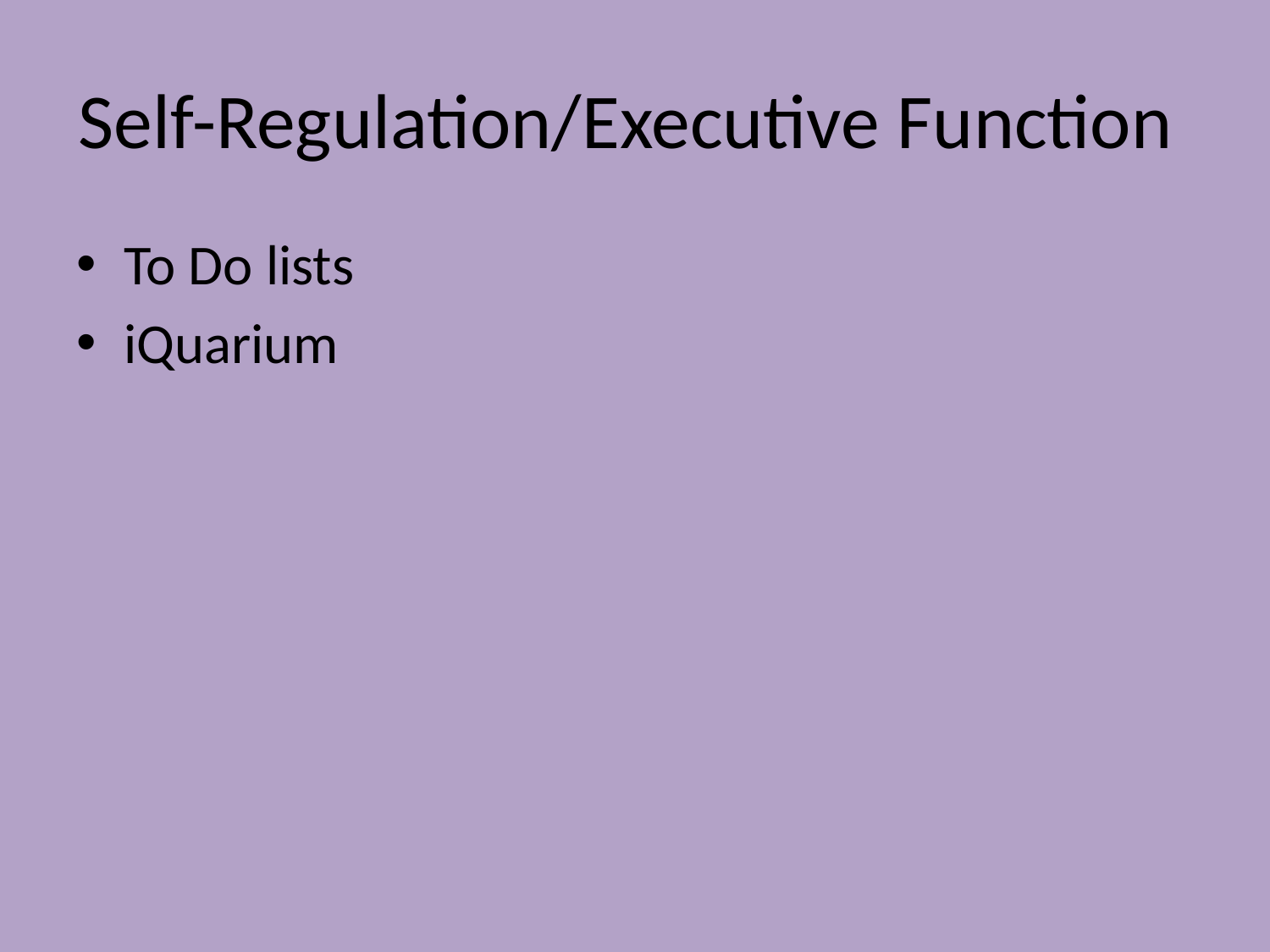

# Self-Regulation/Executive Function
To Do lists
iQuarium